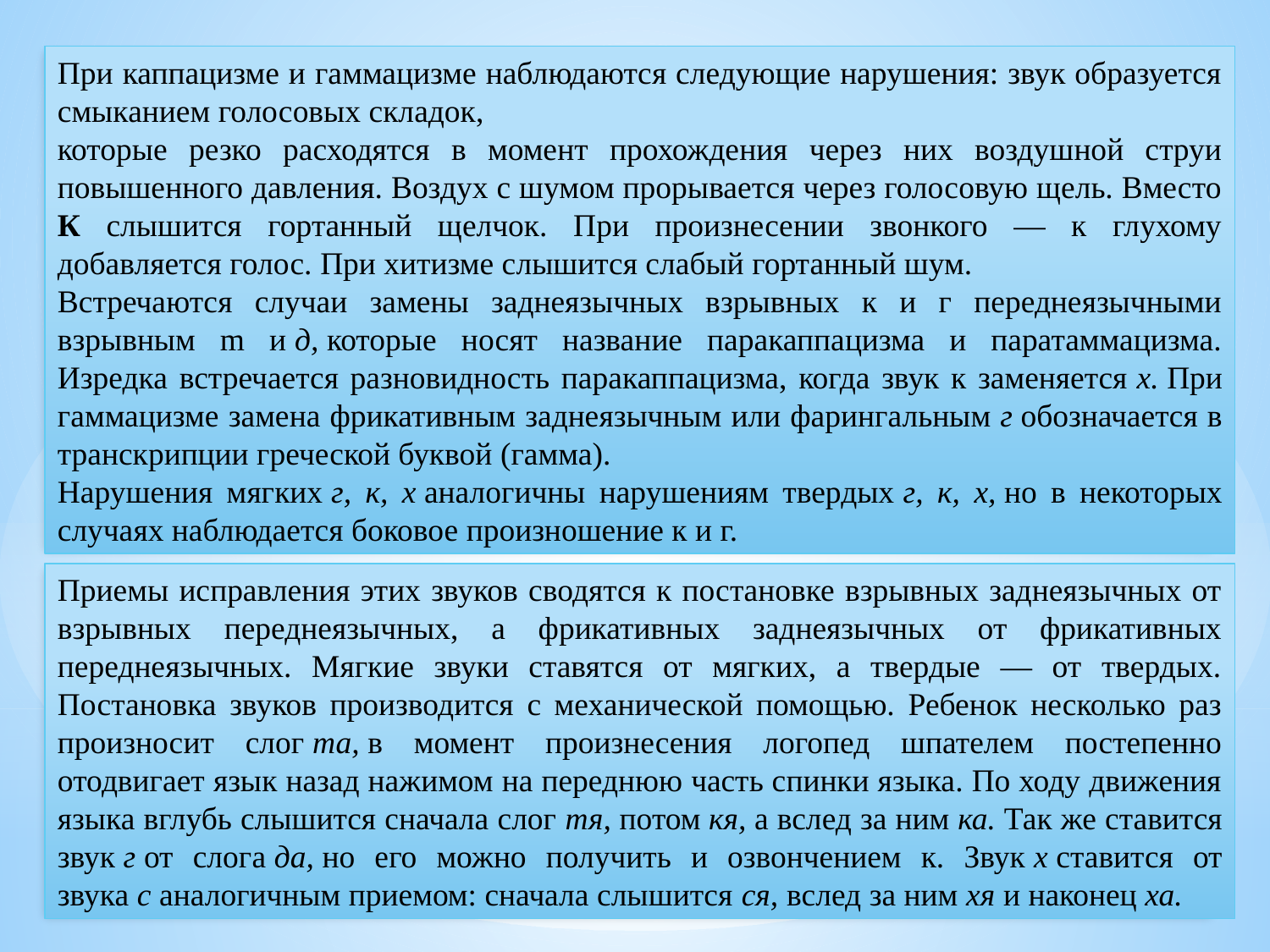

При каппацизме и гаммацизме наблюдаются следующие нарушения: звук образуется смыканием голосовых складок,
которые резко расходятся в момент прохождения через них воздушной струи повышенного давления. Воздух с шумом прорывается через голосовую щель. Вместо К слышится гортанный щелчок. При произнесении звонкого — к глухому добавляется голос. При хитизме слышится слабый гортанный шум.
Встречаются случаи замены заднеязычных взрывных к и г переднеязычными взрывным m и д, которые носят название паракаппацизма и паратаммацизма. Изредка встречается разновидность паракаппацизма, когда звук к заменяется х. При гаммацизме замена фрикативным заднеязычным или фарингальным г обозначается в транскрипции греческой буквой (гамма).
Нарушения мягких г, к, х аналогичны нарушениям твердых г, к, х, но в некоторых случаях наблюдается боковое произношение к и г.
Приемы исправления этих звуков сводятся к постановке взрывных заднеязычных от взрывных переднеязычных, а фрикативных заднеязычных от фрикативных переднеязычных. Мягкие звуки ставятся от мягких, а твердые — от твердых. Постановка звуков производится с механической помощью. Ребенок несколько раз произносит слог та, в момент произнесения логопед шпателем постепенно отодвигает язык назад нажимом на переднюю часть спинки языка. По ходу движения языка вглубь слышится сначала слог тя, потом кя, а вслед за ним ка. Так же ставится звук г от слога да, но его можно получить и озвончением к. Звук х ставится от звука с аналогичным приемом: сначала слышится ся, вслед за ним хя и наконец ха.